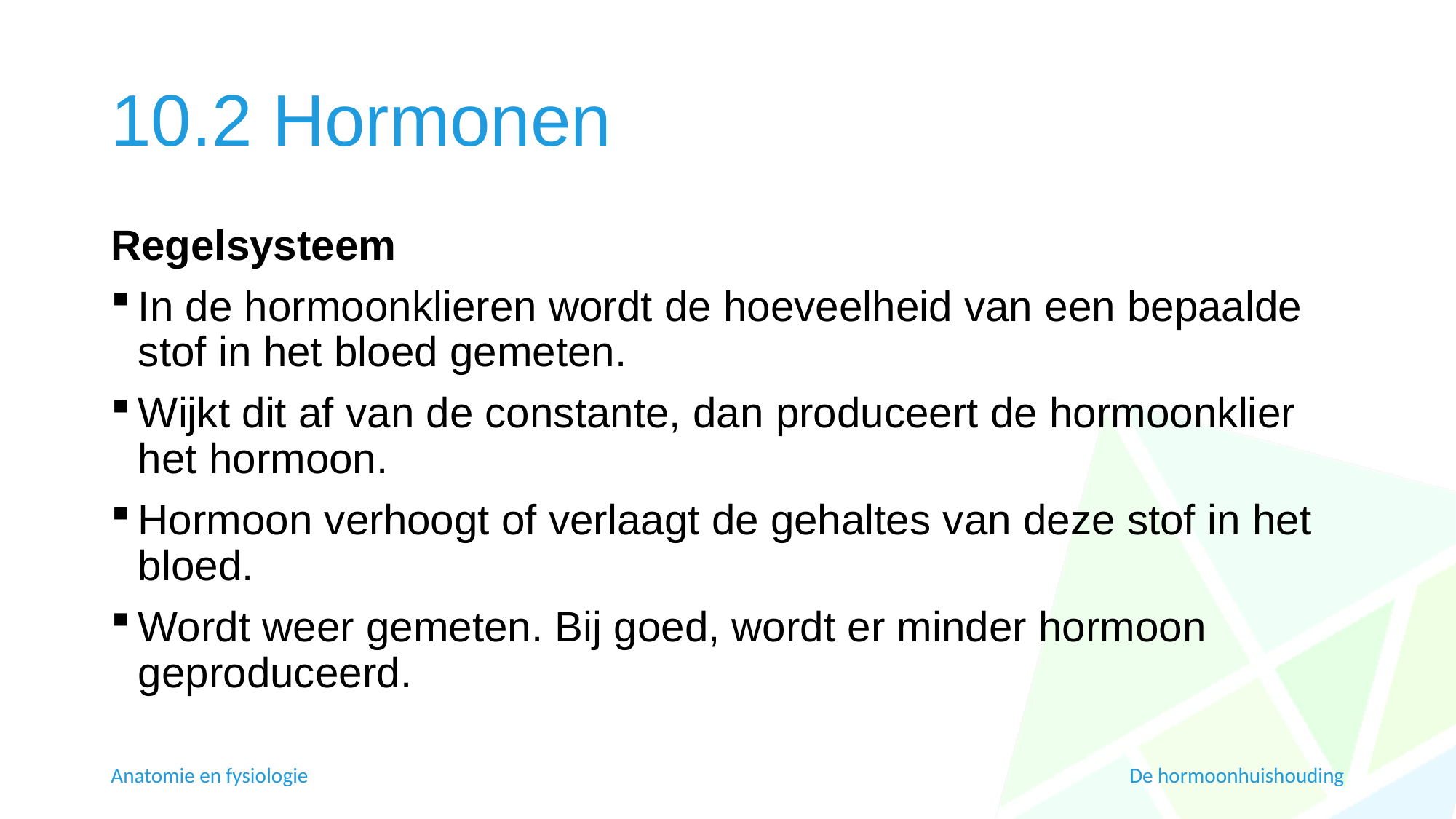

# 10.2 Hormonen
Regelsysteem
In de hormoonklieren wordt de hoeveelheid van een bepaalde stof in het bloed gemeten.
Wijkt dit af van de constante, dan produceert de hormoonklier het hormoon.
Hormoon verhoogt of verlaagt de gehaltes van deze stof in het bloed.
Wordt weer gemeten. Bij goed, wordt er minder hormoon geproduceerd.
Anatomie en fysiologie
De hormoonhuishouding